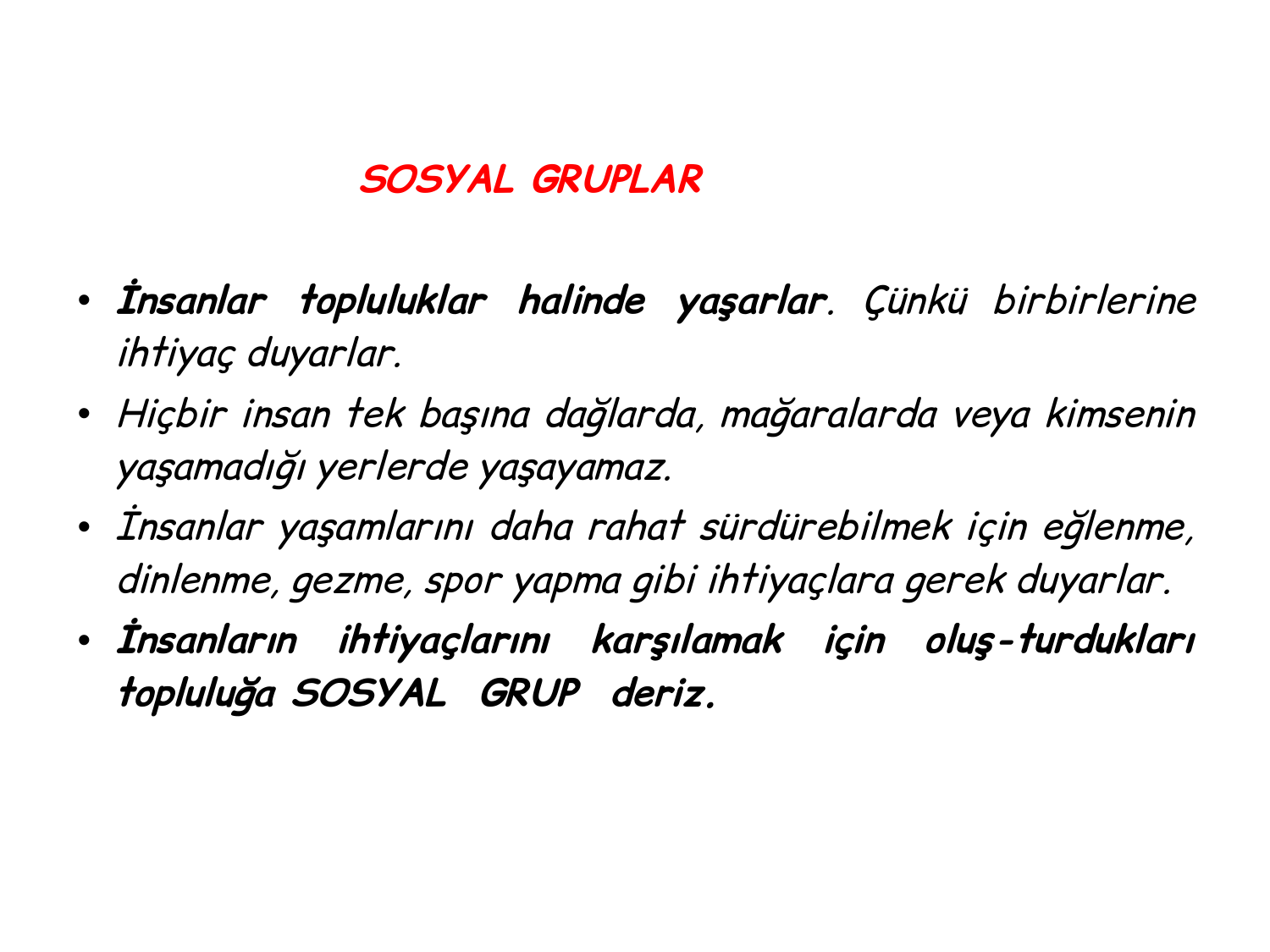

SOSYAL GRUPLAR

İnsanlar topluluklar halinde yaşarlar. Çünkü birbirlerine ihtiyaç duyarlar.
Hiçbir insan tek başına dağlarda, mağaralarda veya kimsenin yaşamadığı yerlerde yaşayamaz.
İnsanlar yaşamlarını daha rahat sürdürebilmek için eğlenme, dinlenme, gezme, spor yapma gibi ihtiyaçlara gerek duyarlar.
İnsanların ihtiyaçlarını karşılamak için oluş-turdukları topluluğa SOSYAL  GRUP  deriz.